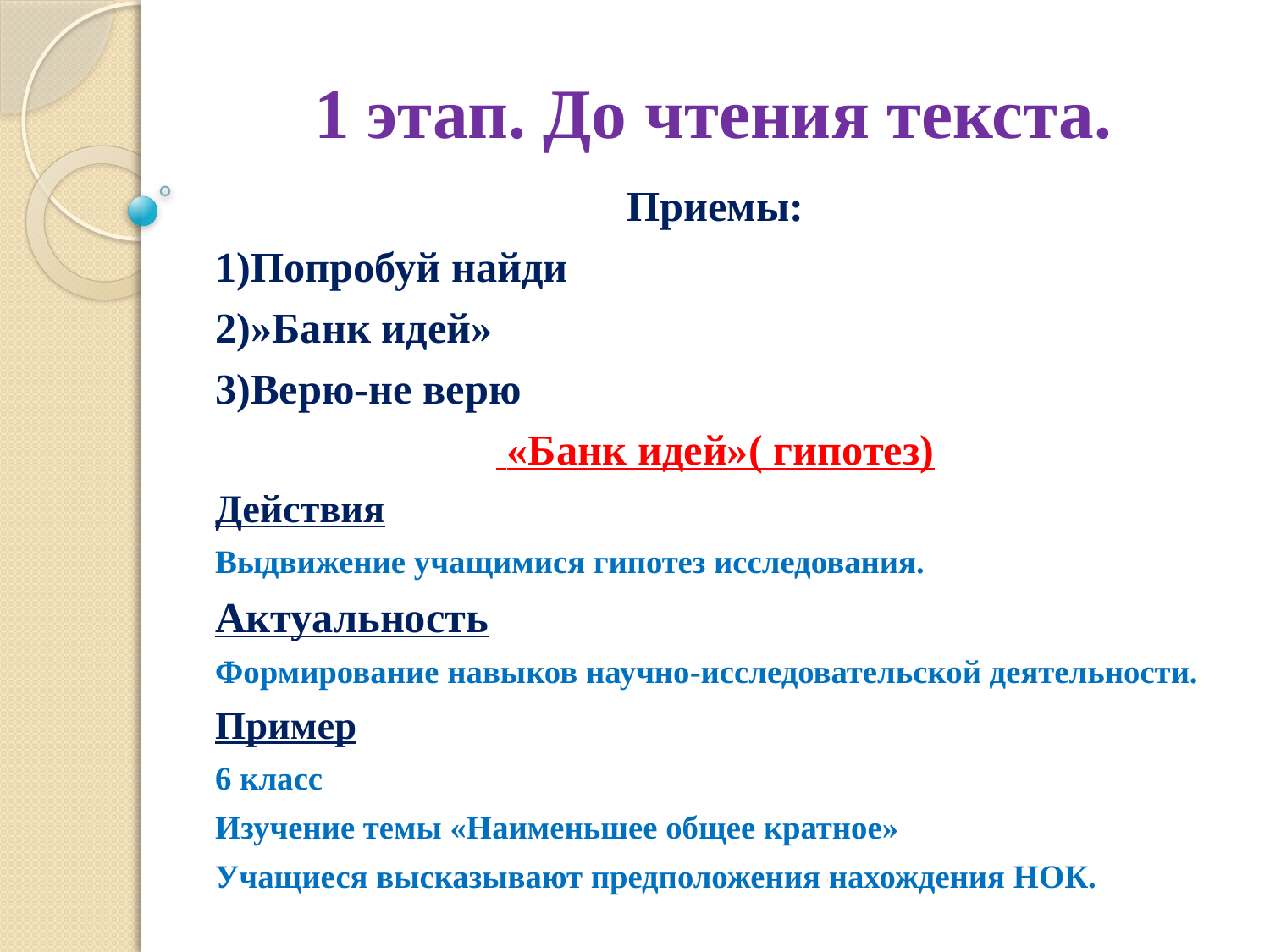

# 1 этап. До чтения текста.
Приемы:
1)Попробуй найди
2)»Банк идей»
3)Верю-не верю
 «Банк идей»( гипотез)
Действия
Выдвижение учащимися гипотез исследования.
Актуальность
Формирование навыков научно-исследовательской деятельности.
Пример
6 класс
Изучение темы «Наименьшее общее кратное»
Учащиеся высказывают предположения нахождения НОК.